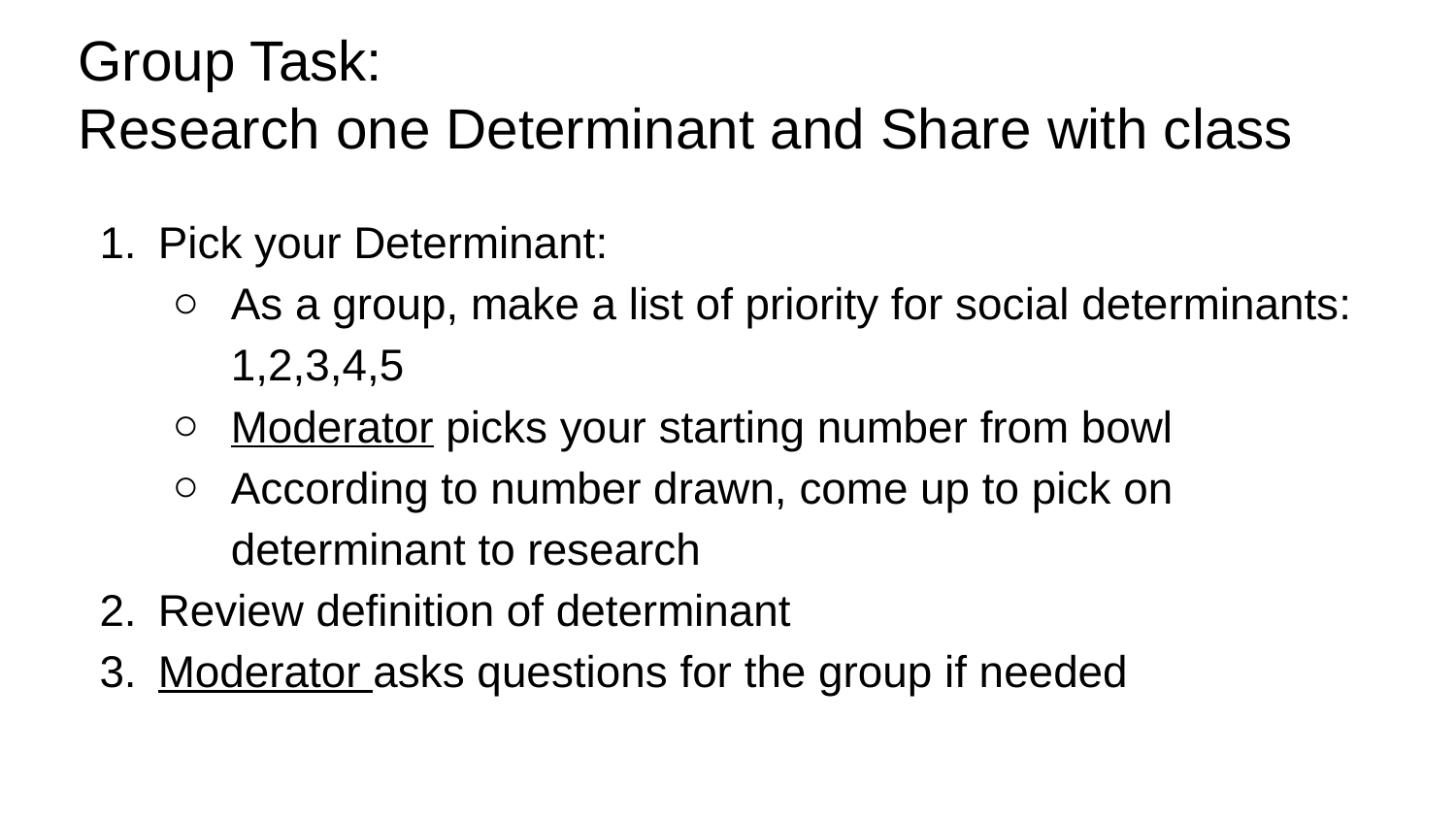

# Group Task:
Research one Determinant and Share with class
Pick your Determinant:
As a group, make a list of priority for social determinants: 1,2,3,4,5
Moderator picks your starting number from bowl
According to number drawn, come up to pick on determinant to research
Review definition of determinant
Moderator asks questions for the group if needed